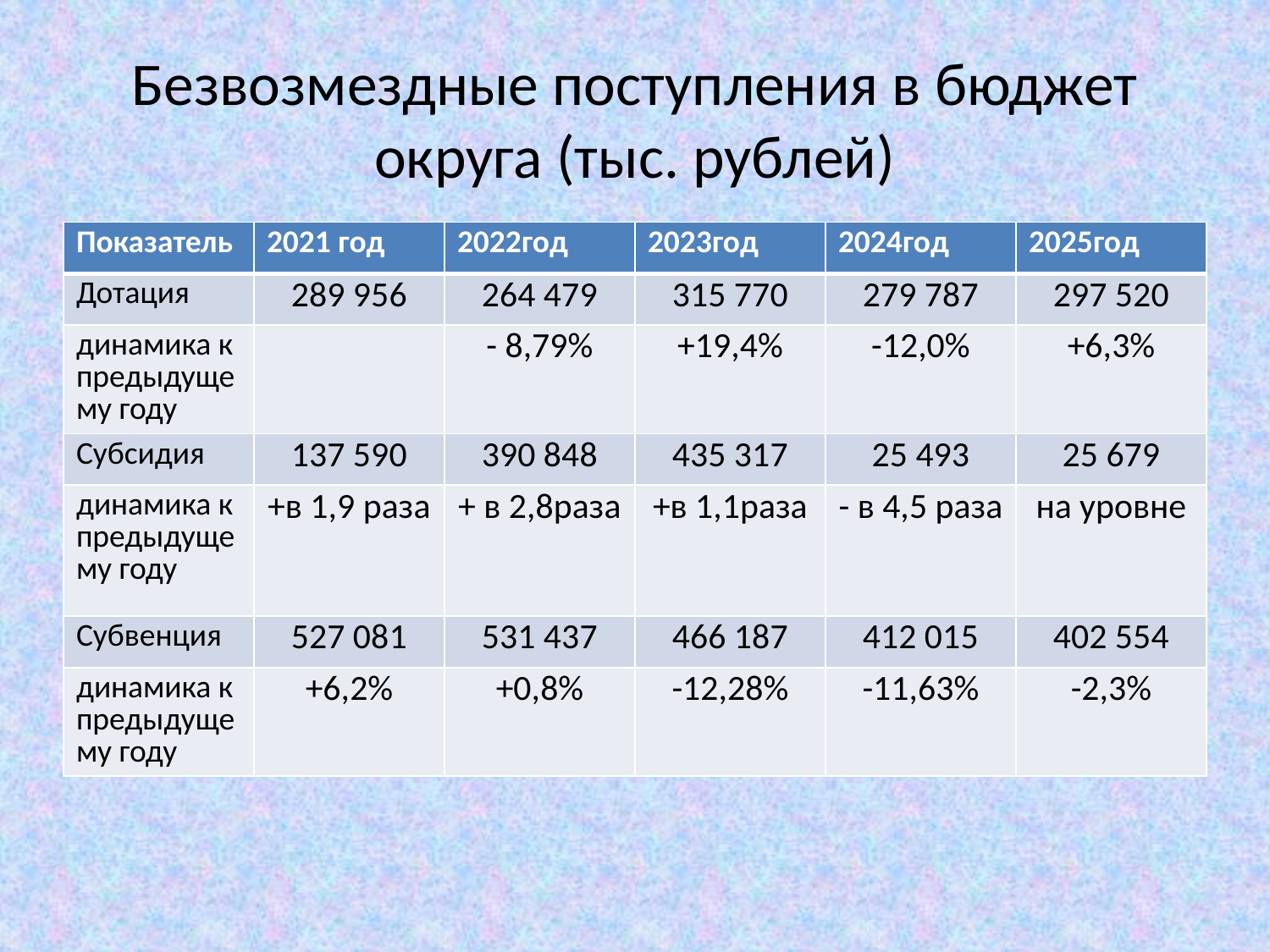

# Безвозмездные поступления в бюджет округа (тыс. рублей)
| Показатель | 2021 год | 2022год | 2023год | 2024год | 2025год |
| --- | --- | --- | --- | --- | --- |
| Дотация | 289 956 | 264 479 | 315 770 | 279 787 | 297 520 |
| динамика к предыдущему году |  | - 8,79% | +19,4% | -12,0% | +6,3% |
| Субсидия | 137 590 | 390 848 | 435 317 | 25 493 | 25 679 |
| динамика к предыдущему году | +в 1,9 раза | + в 2,8раза | +в 1,1раза | - в 4,5 раза | на уровне |
| Субвенция | 527 081 | 531 437 | 466 187 | 412 015 | 402 554 |
| динамика к предыдущему году | +6,2% | +0,8% | -12,28% | -11,63% | -2,3% |